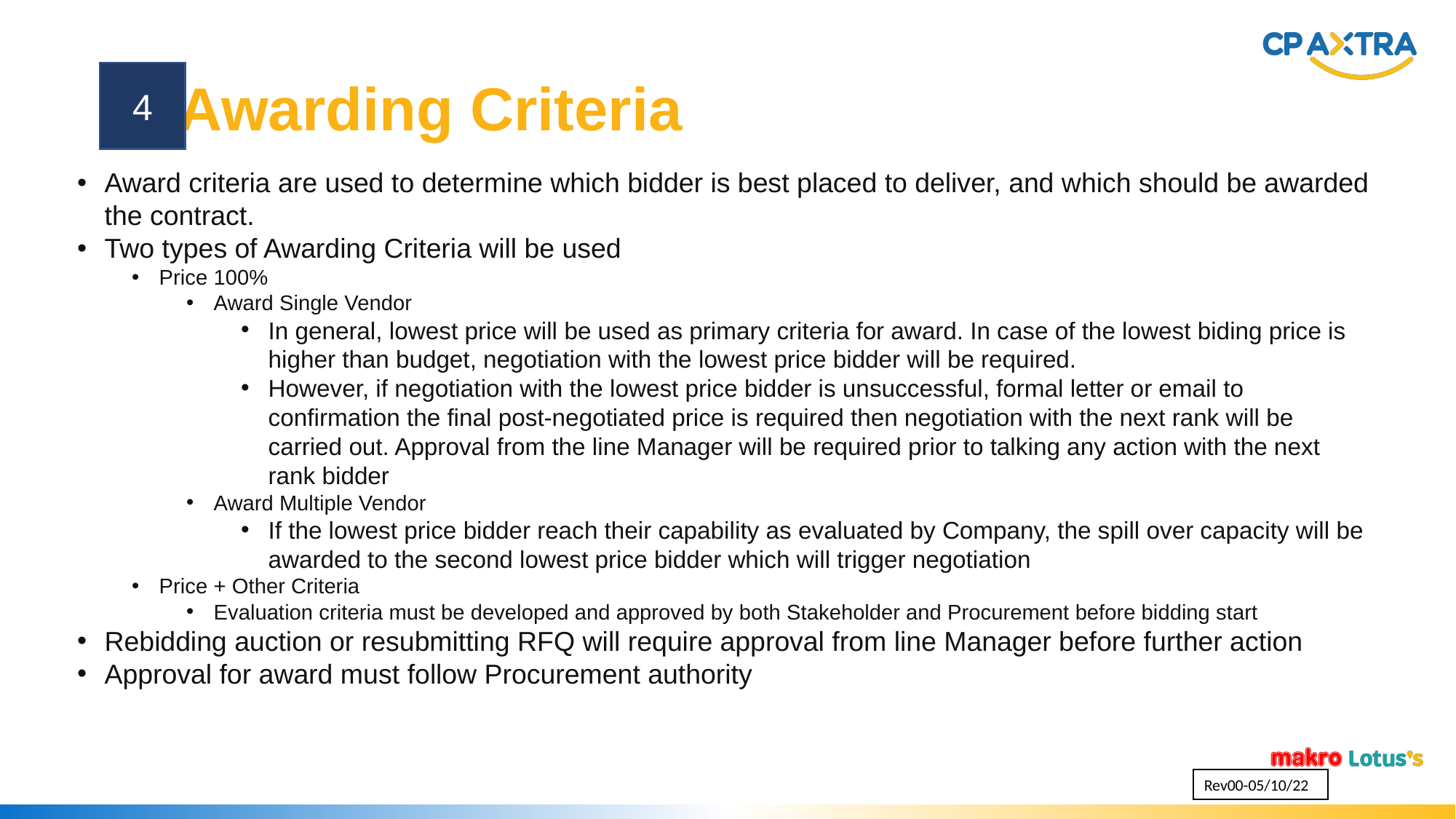

Awarding Criteria
4
Award criteria are used to determine which bidder is best placed to deliver, and which should be awarded the contract.
Two types of Awarding Criteria will be used
Price 100%
Award Single Vendor
In general, lowest price will be used as primary criteria for award. In case of the lowest biding price is higher than budget, negotiation with the lowest price bidder will be required.
However, if negotiation with the lowest price bidder is unsuccessful, formal letter or email to confirmation the final post-negotiated price is required then negotiation with the next rank will be carried out. Approval from the line Manager will be required prior to talking any action with the next rank bidder
Award Multiple Vendor
If the lowest price bidder reach their capability as evaluated by Company, the spill over capacity will be awarded to the second lowest price bidder which will trigger negotiation
Price + Other Criteria
Evaluation criteria must be developed and approved by both Stakeholder and Procurement before bidding start
Rebidding auction or resubmitting RFQ will require approval from line Manager before further action
Approval for award must follow Procurement authority
Rev00-05/10/22